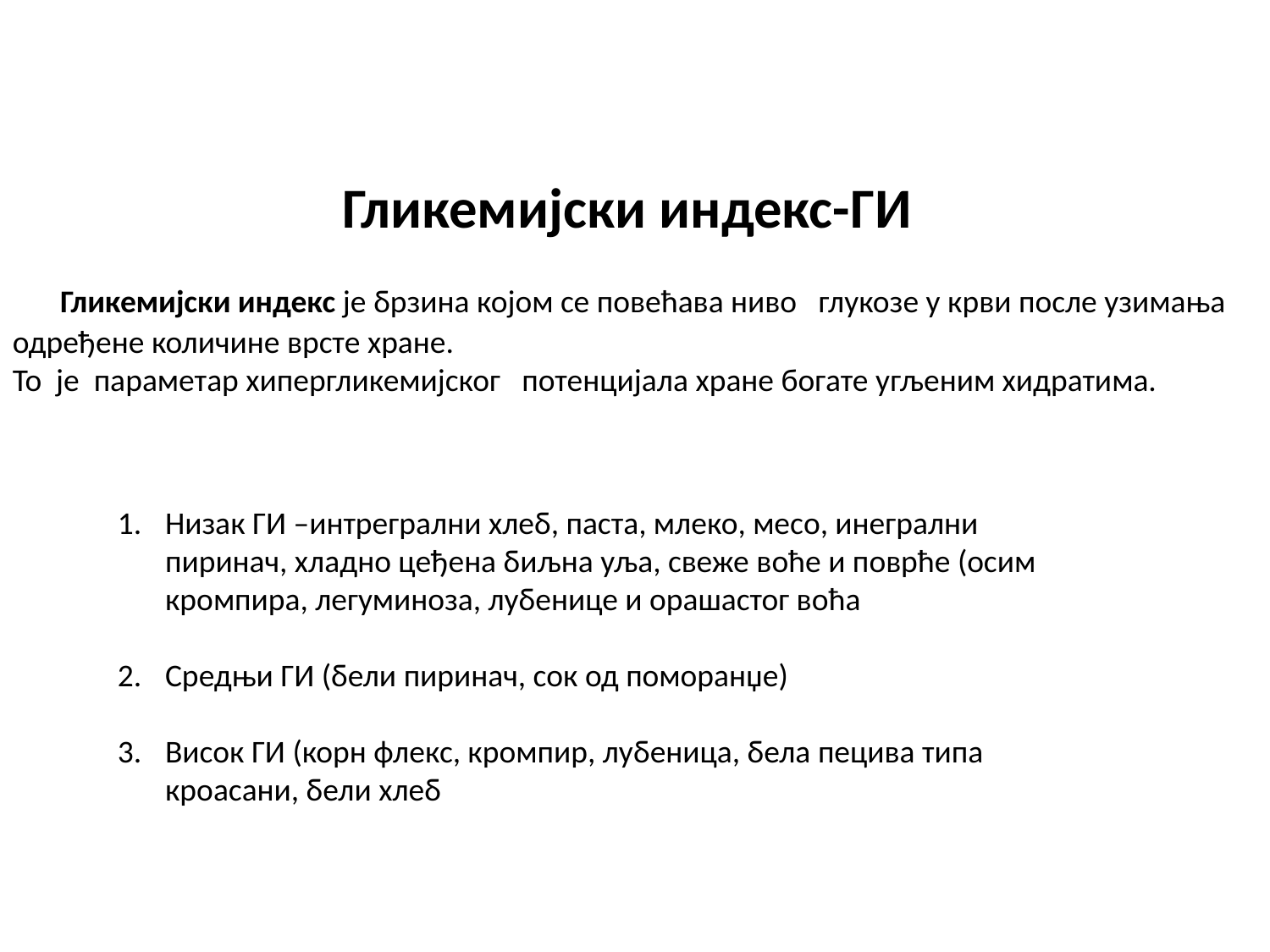

# Гликемијски индекс-ГИ
     Гликемијски индекс је брзина којом се повећава ниво   глукозе у крви после узимања одређене количине врсте хране.
То  је  параметар хипергликемијског   потенцијала хране богате угљеним хидратима.

Низак ГИ –интрегрални хлеб, паста, млеко, месо, инегрални пиринач, хладно цеђена биљна уља, свеже воће и поврће (осим кромпира, легуминоза, лубенице и орашастог воћа

Средњи ГИ (бели пиринач, сок од поморанџе)

Висок ГИ (корн флекс, кромпир, лубеница, бела пецива типа кроасани, бели хлеб